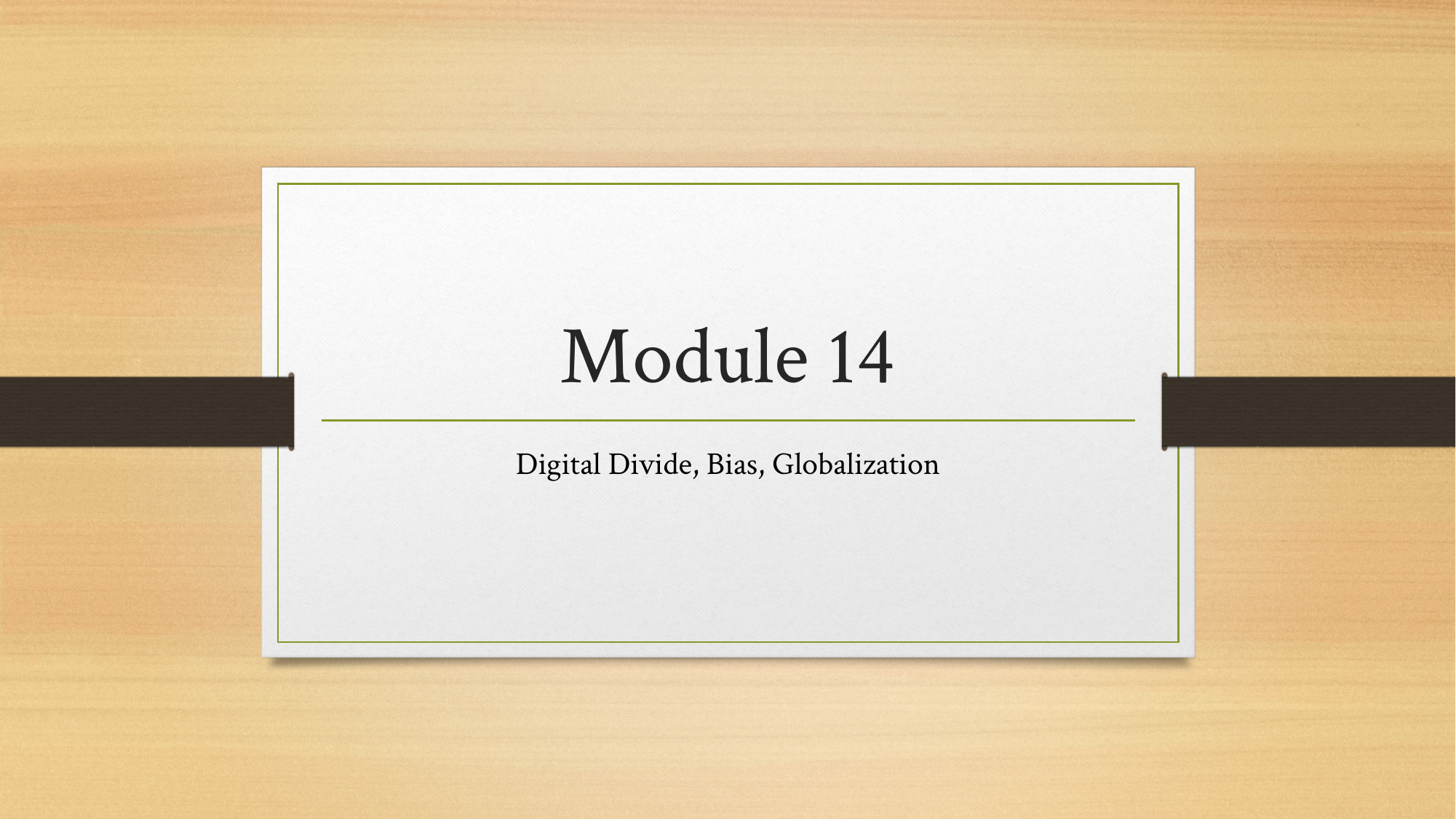

# Module 14
Digital Divide, Bias, Globalization